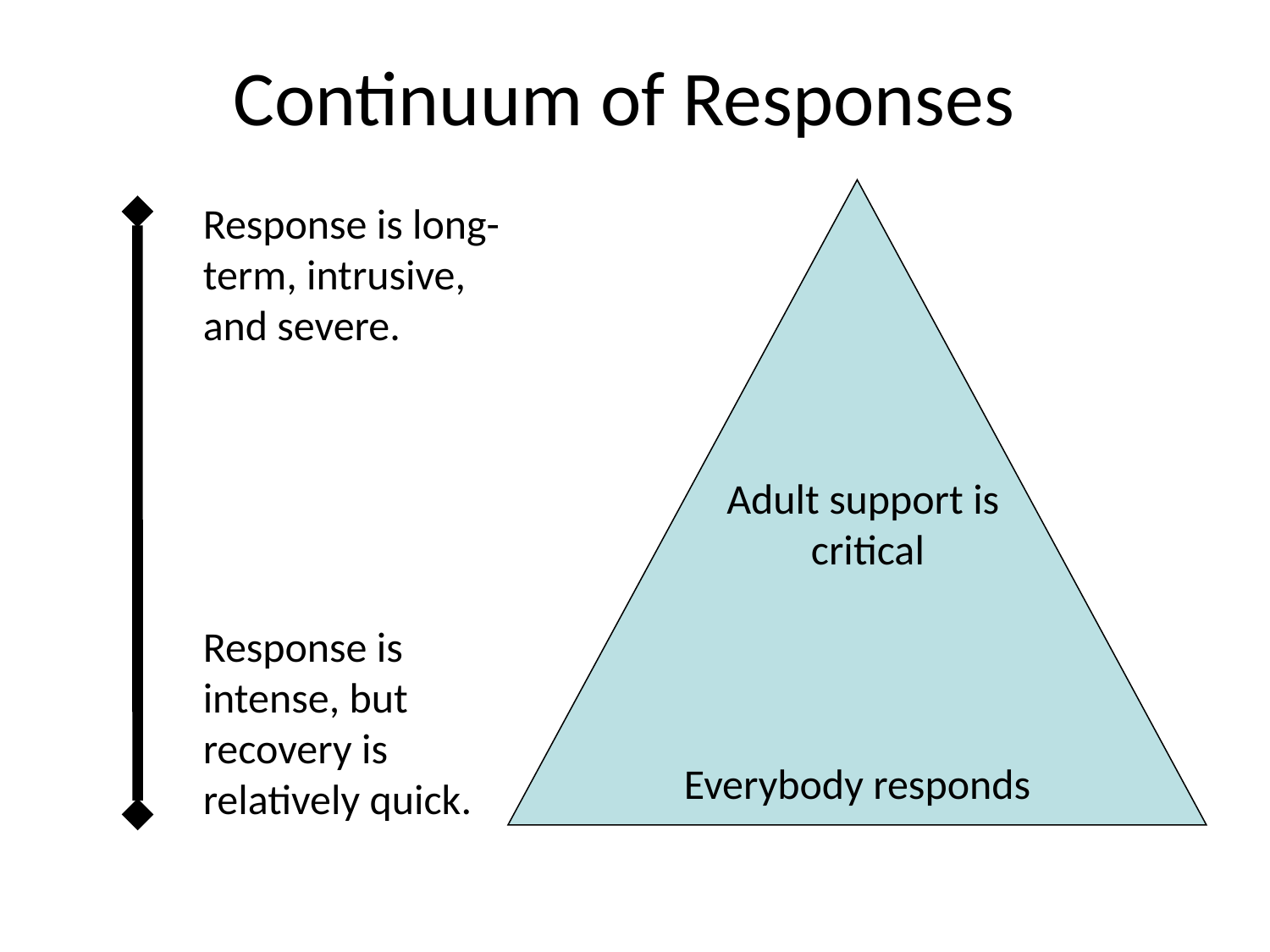

Continuum of Responses

Response is long-term, intrusive, and severe.

Adult support is
critical
Response is intense, but recovery is relatively quick.
Everybody responds